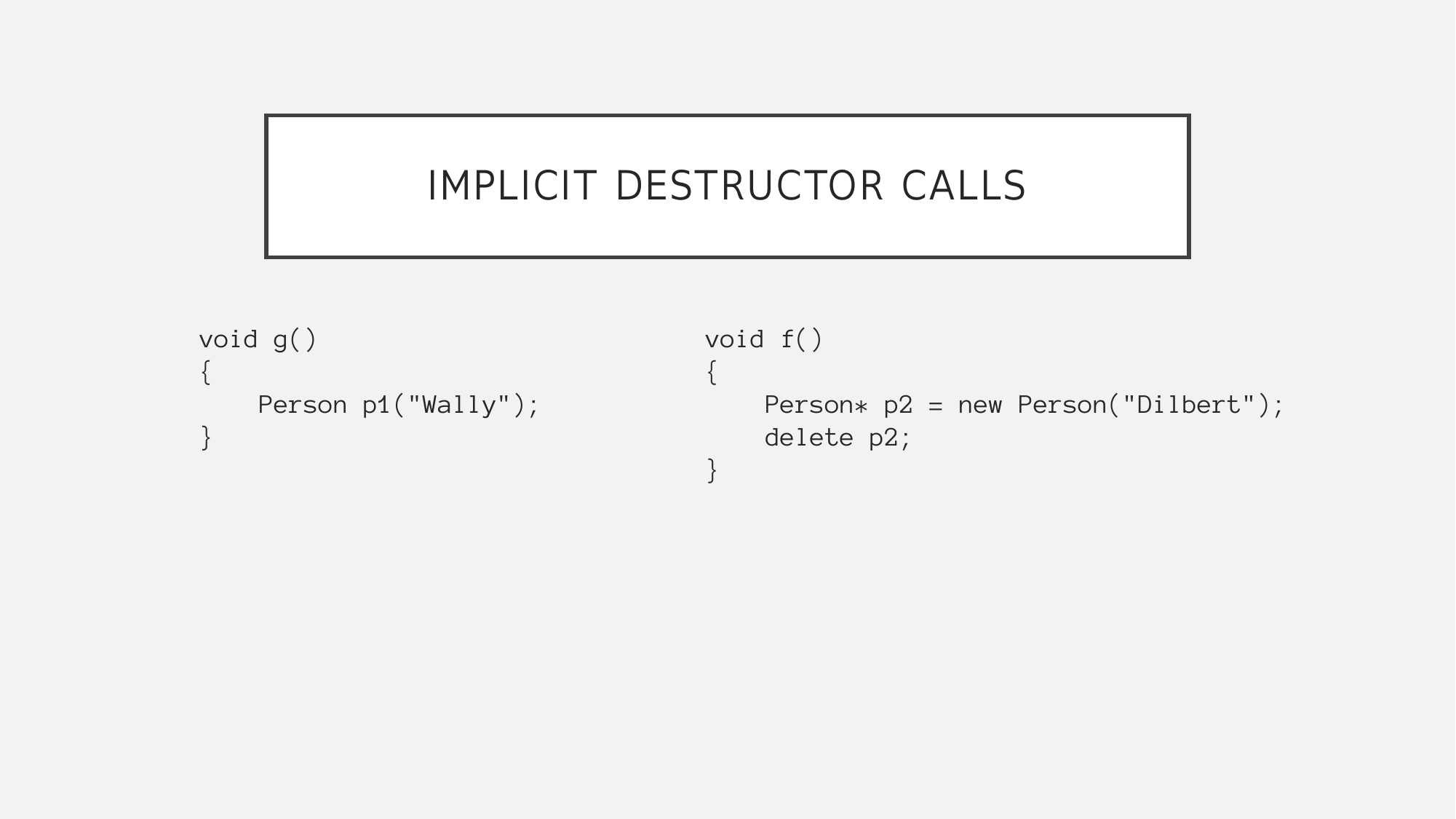

# Implicit Destructor Calls
void g()
{
    Person p1("Wally");
}
void f()
{
    Person* p2 = new Person("Dilbert");
    delete p2;
}